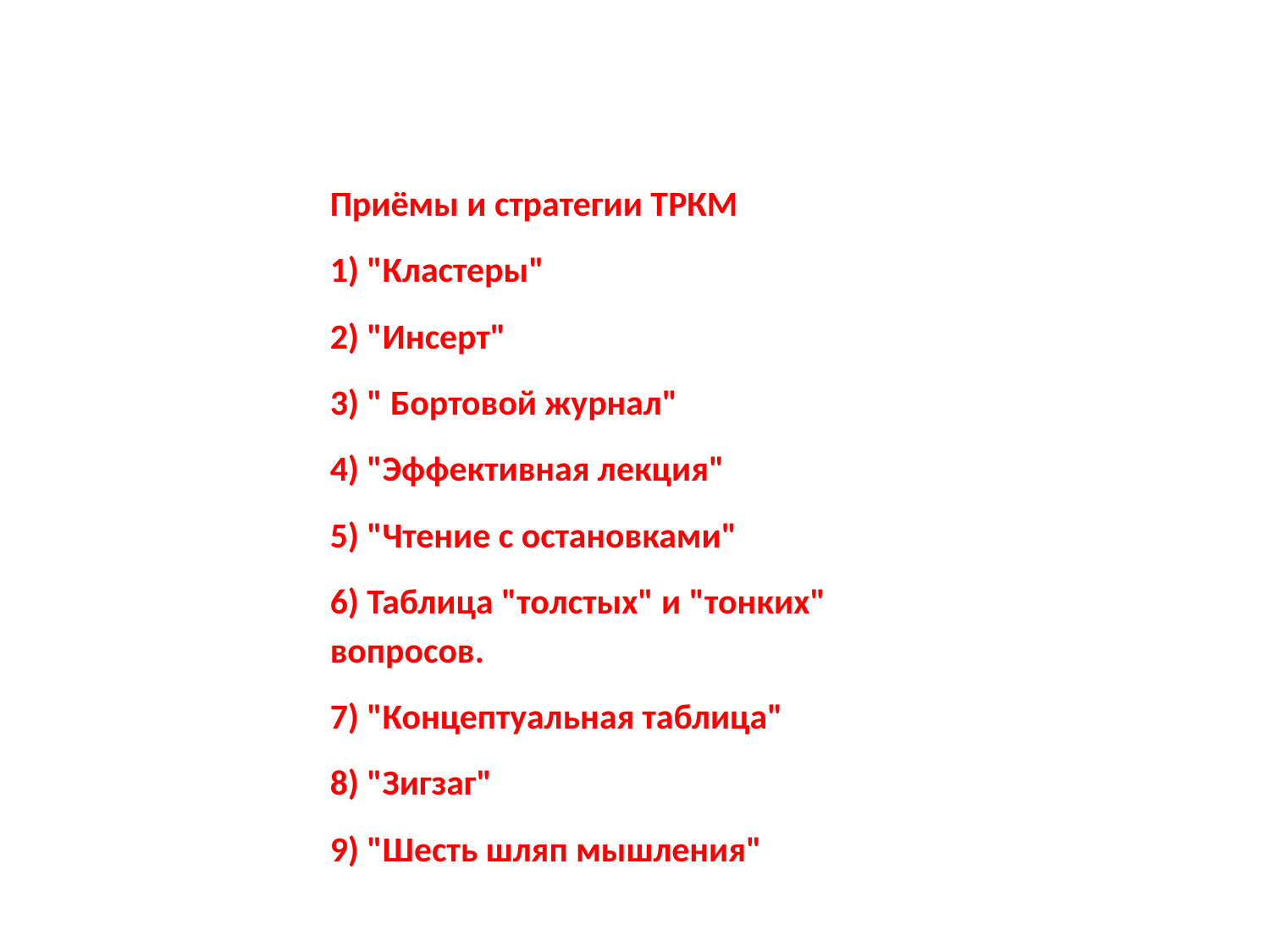

Приёмы и стратегии ТРКМ
1) "Кластеры"
2) "Инсерт"
3) " Бортовой журнал"
4) "Эффективная лекция"
5) "Чтение с остановками"
6) Таблица "толстых" и "тонких" вопросов.
7) "Концептуальная таблица"
8) "Зигзаг"
9) "Шесть шляп мышления"